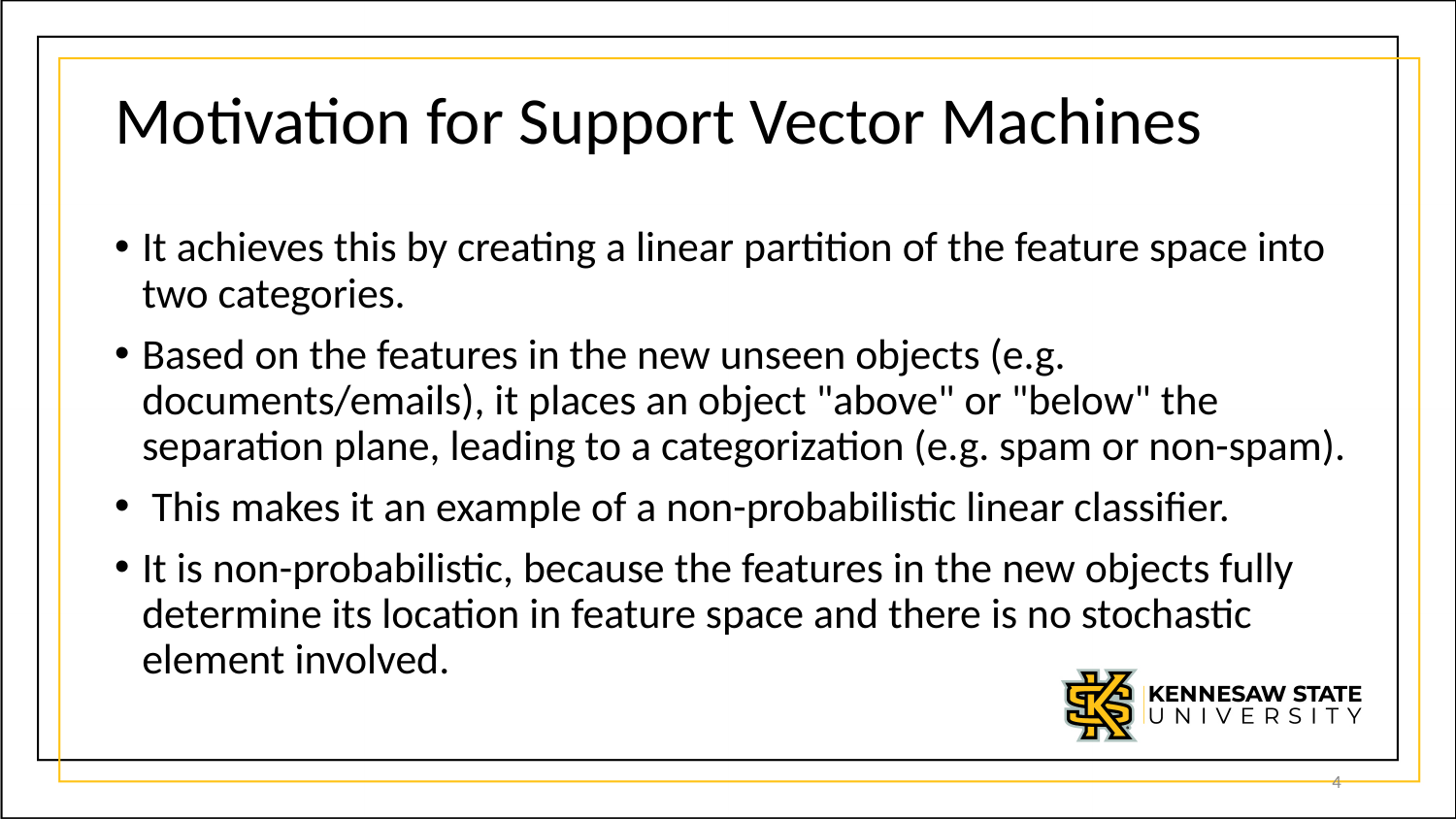

# Motivation for Support Vector Machines
It achieves this by creating a linear partition of the feature space into two categories.
Based on the features in the new unseen objects (e.g. documents/emails), it places an object "above" or "below" the separation plane, leading to a categorization (e.g. spam or non-spam).
 This makes it an example of a non-probabilistic linear classifier.
It is non-probabilistic, because the features in the new objects fully determine its location in feature space and there is no stochastic element involved.
4